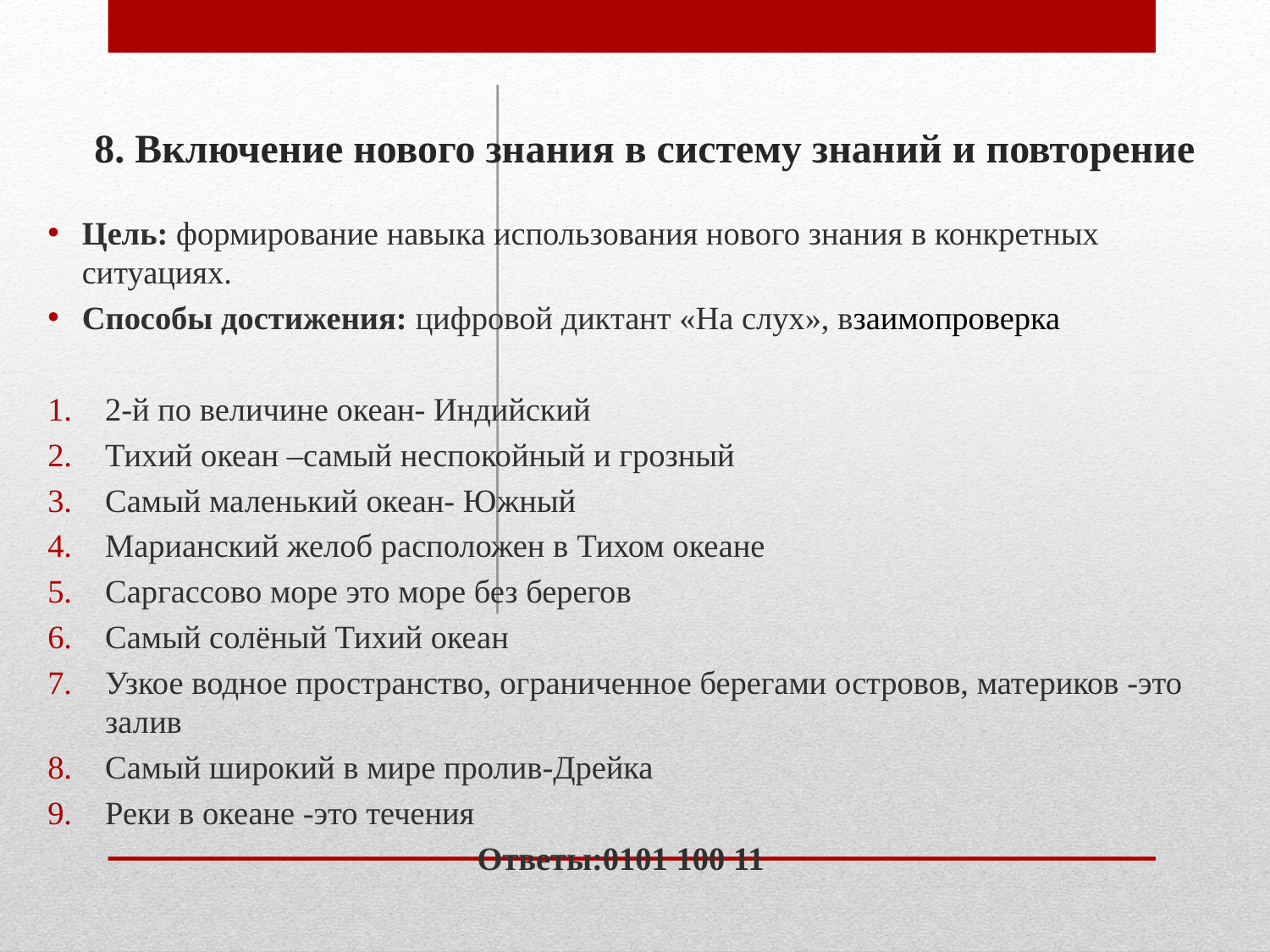

# 8. Включение нового знания в систему знаний и повторение
Цель: формирование навыка использования нового знания в конкретных ситуациях.
Способы достижения: цифровой диктант «На слух», взаимопроверка

2-й по величине океан- Индийский
Тихий океан –самый неспокойный и грозный
Самый маленький океан- Южный
Марианский желоб расположен в Тихом океане
Саргассово море это море без берегов
Самый солёный Тихий океан
Узкое водное пространство, ограниченное берегами островов, материков -это залив
Самый широкий в мире пролив-Дрейка
Реки в океане -это течения
Ответы:0101 100 11